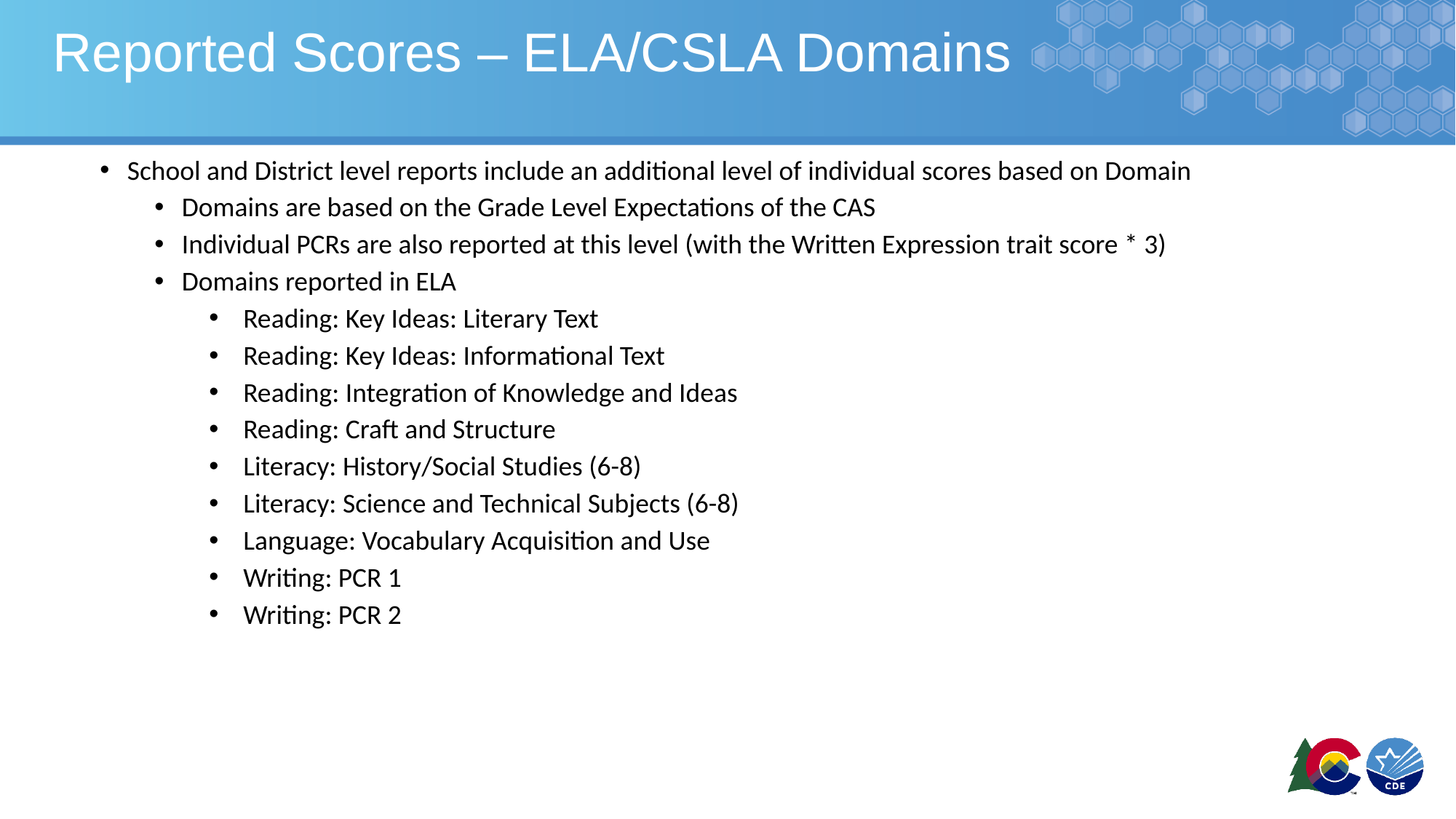

# Reported Scores – ELA/CSLA Domains
School and District level reports include an additional level of individual scores based on Domain
Domains are based on the Grade Level Expectations of the CAS
Individual PCRs are also reported at this level (with the Written Expression trait score * 3)
Domains reported in ELA
Reading: Key Ideas: Literary Text
Reading: Key Ideas: Informational Text
Reading: Integration of Knowledge and Ideas
Reading: Craft and Structure
Literacy: History/Social Studies (6-8)
Literacy: Science and Technical Subjects (6-8)
Language: Vocabulary Acquisition and Use
Writing: PCR 1
Writing: PCR 2